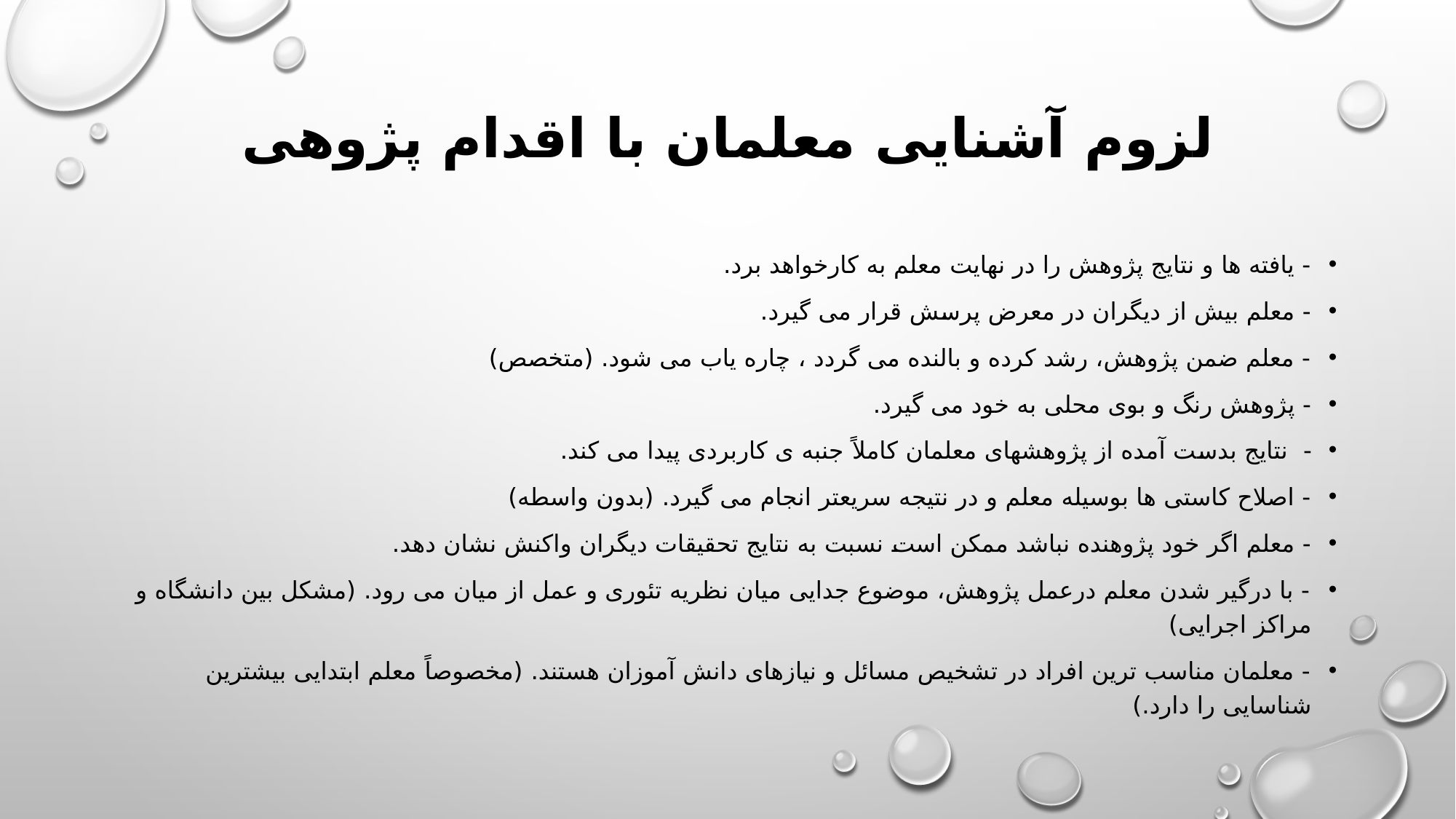

# لزوم آشنایی معلمان با اقدام پژوهی
- یافته ها و نتایج پژوهش را در نهایت معلم به کارخواهد برد.
- معلم بیش از دیگران در معرض پرسش قرار می گیرد.
- معلم ضمن پژوهش، رشد کرده و بالنده می گردد ، چاره یاب می شود. (متخصص)
- پژوهش رنگ و بوی محلی به خود می گیرد.
-  نتایج بدست آمده از پژوهشهای معلمان کاملاً جنبه ی کاربردی پیدا می کند.
- اصلاح کاستی ها بوسیله معلم و در نتیجه سریعتر انجام می گیرد. (بدون واسطه)
- معلم اگر خود پژوهنده نباشد ممکن است نسبت به نتایج تحقیقات دیگران واکنش نشان دهد.
- با درگیر شدن معلم درعمل پژوهش، موضوع جدایی میان نظریه تئوری و عمل از میان می رود. (مشکل بین دانشگاه و مراکز اجرایی)
- معلمان مناسب ترین افراد در تشخیص مسائل و نیازهای دانش آموزان هستند. (مخصوصاً معلم ابتدایی بیشترین شناسایی را دارد.)